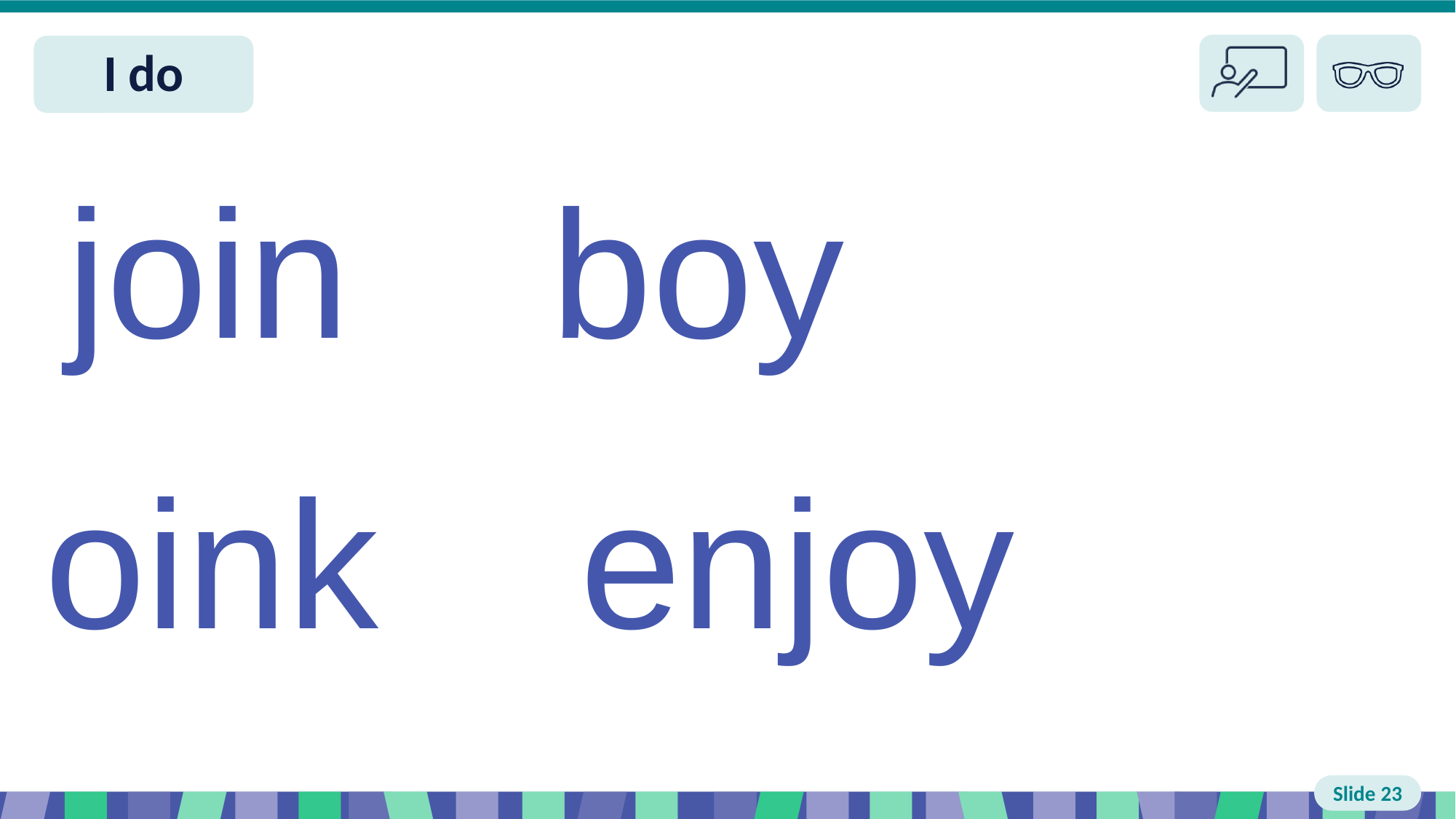

Slide 23 I do
join    boy
oink    enjoy